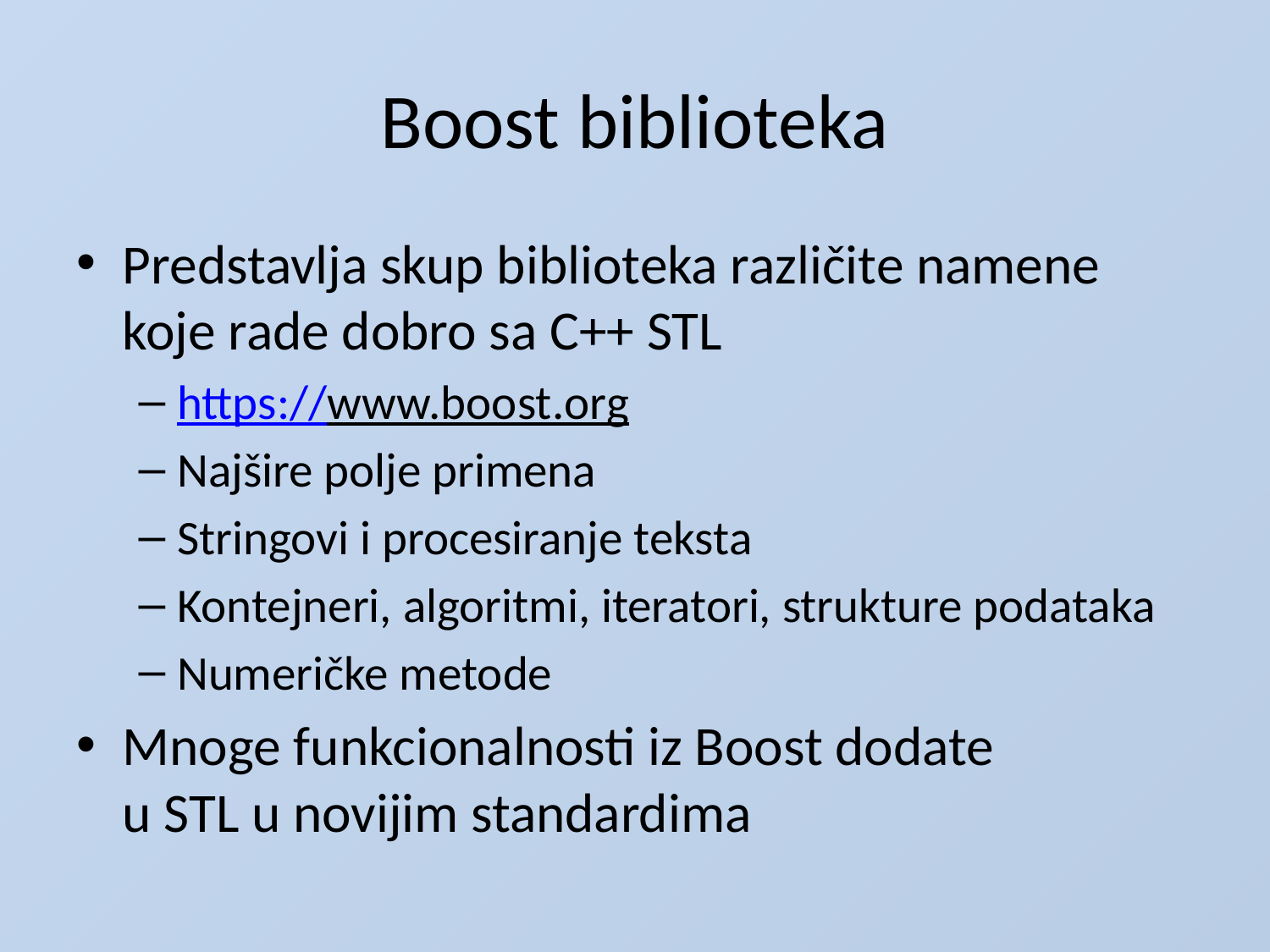

# Boost biblioteka
Predstavlja skup biblioteka različite namene
koje rade dobro sa C++ STL
https://www.boost.org
Najšire polje primena
Stringovi i procesiranje teksta
Kontejneri, algoritmi, iteratori, strukture podataka
Numeričke metode
Mnoge funkcionalnosti iz Boost dodate
u STL u novijim standardima